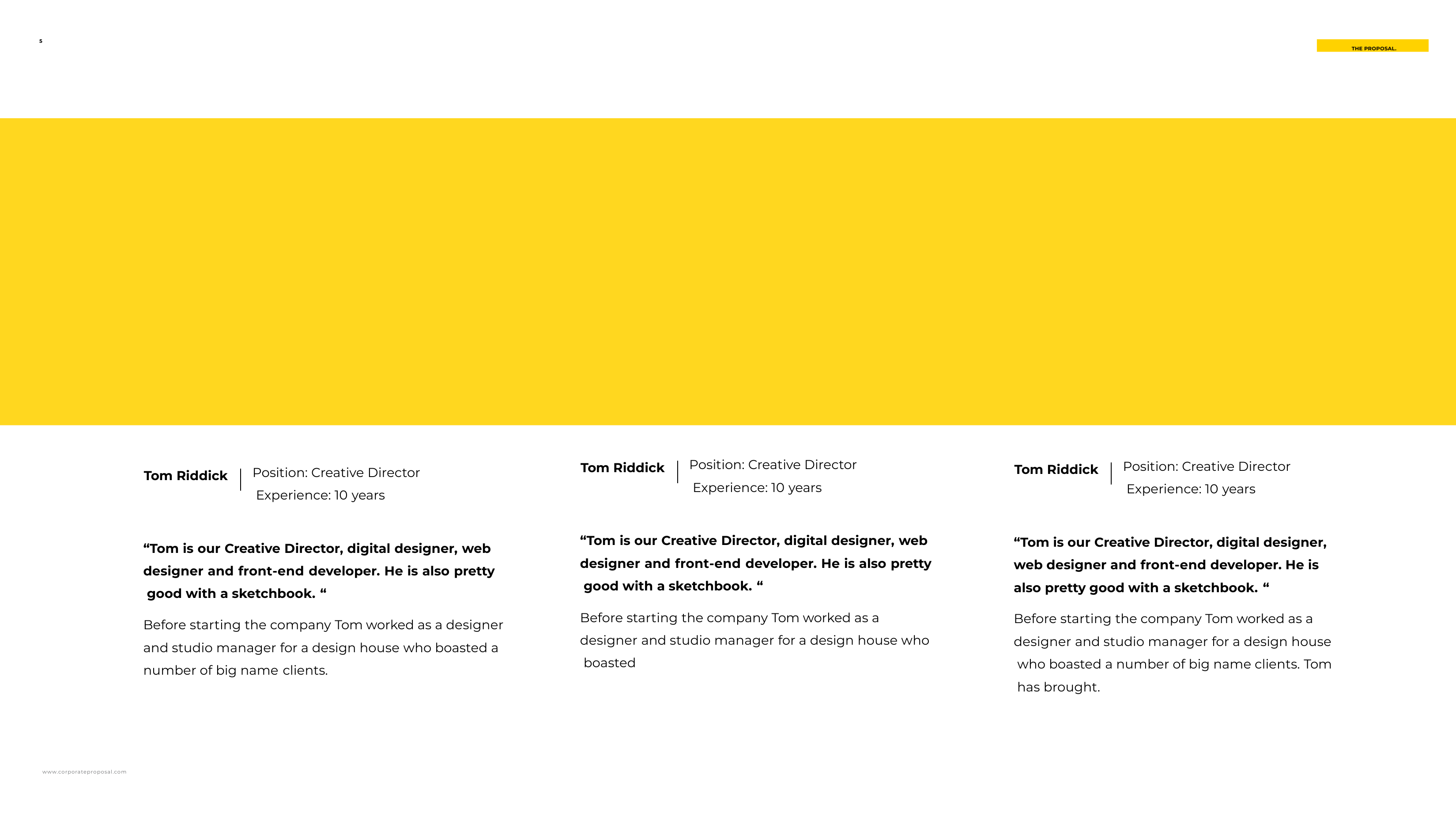

5

THE PROPOSAL.

Position: Creative Director  Experience: 10 years
Position: Creative Director  Experience: 10 years
Position: Creative Director  Experience: 10 years
Tom Riddick
Tom Riddick

Tom Riddick

“Tom is our Creative Director, digital designer, web  designer and front-end developer. He is also pretty  good with a sketchbook. “
“Tom is our Creative Director, digital designer,  web designer and front-end developer. He is  also pretty good with a sketchbook. “
Before starting the company Tom worked as a  designer and studio manager for a design house  who boasted a number of big name clients. Tom  has brought.
“Tom is our Creative Director, digital designer, web  designer and front-end developer. He is also pretty  good with a sketchbook. “
Before starting the company Tom worked as a designer  and studio manager for a design house who boasted a  number of big name clients.
Before starting the company Tom worked as a  designer and studio manager for a design house who  boasted
www.corporateproposal.com